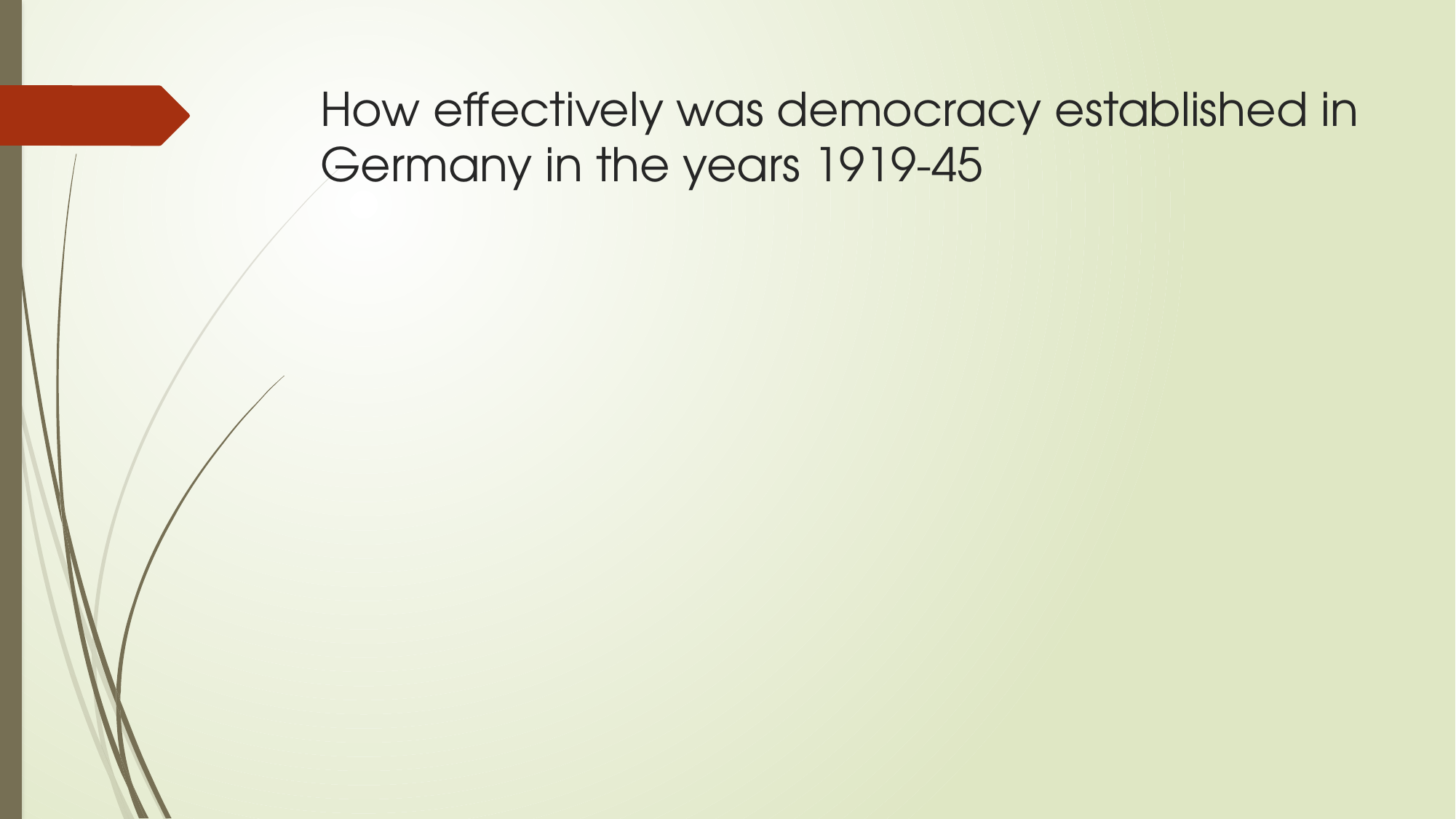

# How effectively was democracy established in Germany in the years 1919-45